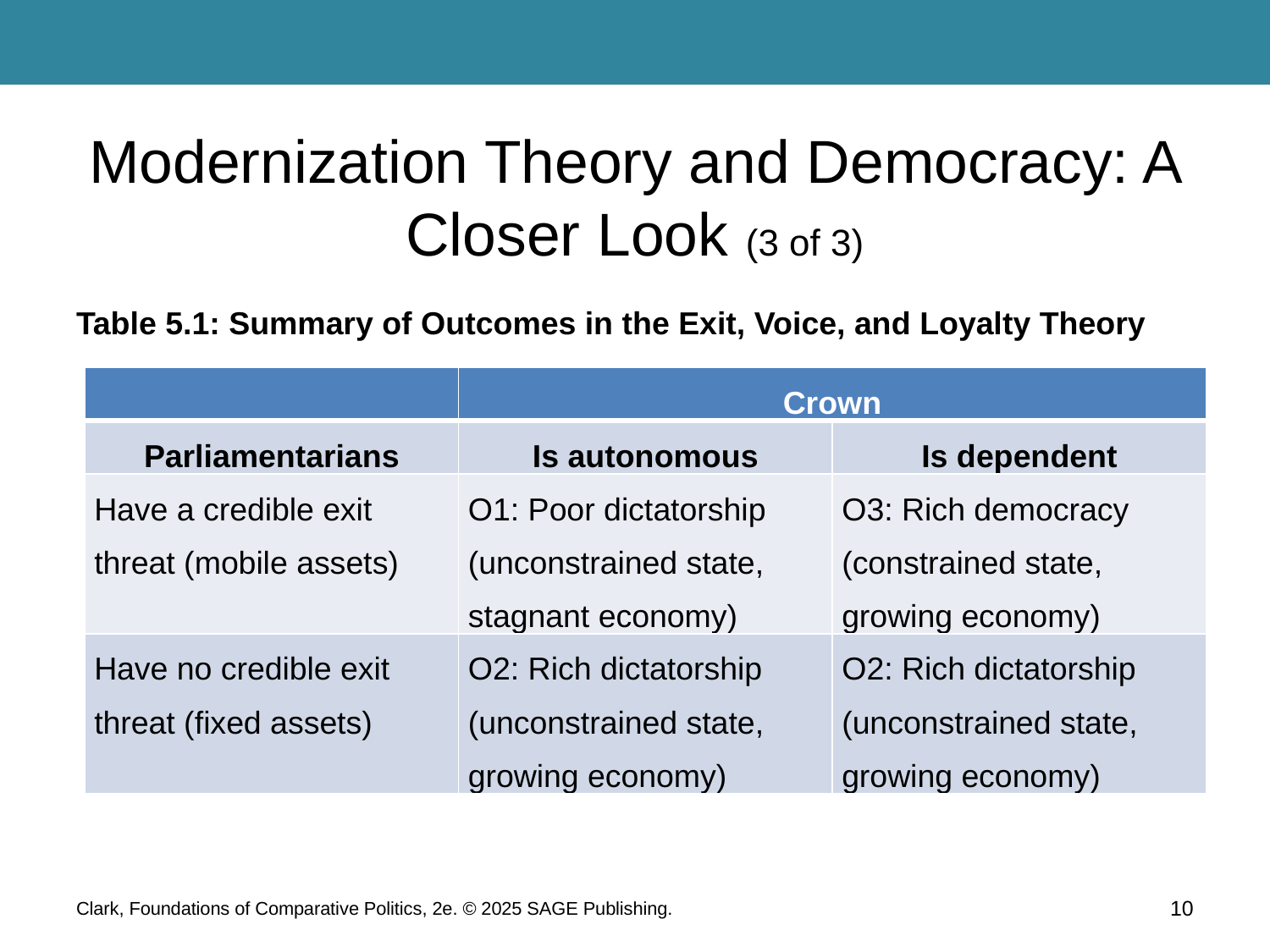

# Modernization Theory and Democracy: A Closer Look (3 of 3)
Table 5.1: Summary of Outcomes in the Exit, Voice, and Loyalty Theory

|  | Crown |  |
| --- | --- | --- |
| Parliamentarians | Is autonomous | Is dependent |
| Have a credible exit threat (mobile assets) | O1: Poor dictatorship (unconstrained state, stagnant economy) | O3: Rich democracy (constrained state, growing economy) |
| Have no credible exit threat (fixed assets) | O2: Rich dictatorship (unconstrained state, growing economy) | O2: Rich dictatorship (unconstrained state, growing economy) |
Clark, Foundations of Comparative Politics, 2e. © 2025 SAGE Publishing.
10